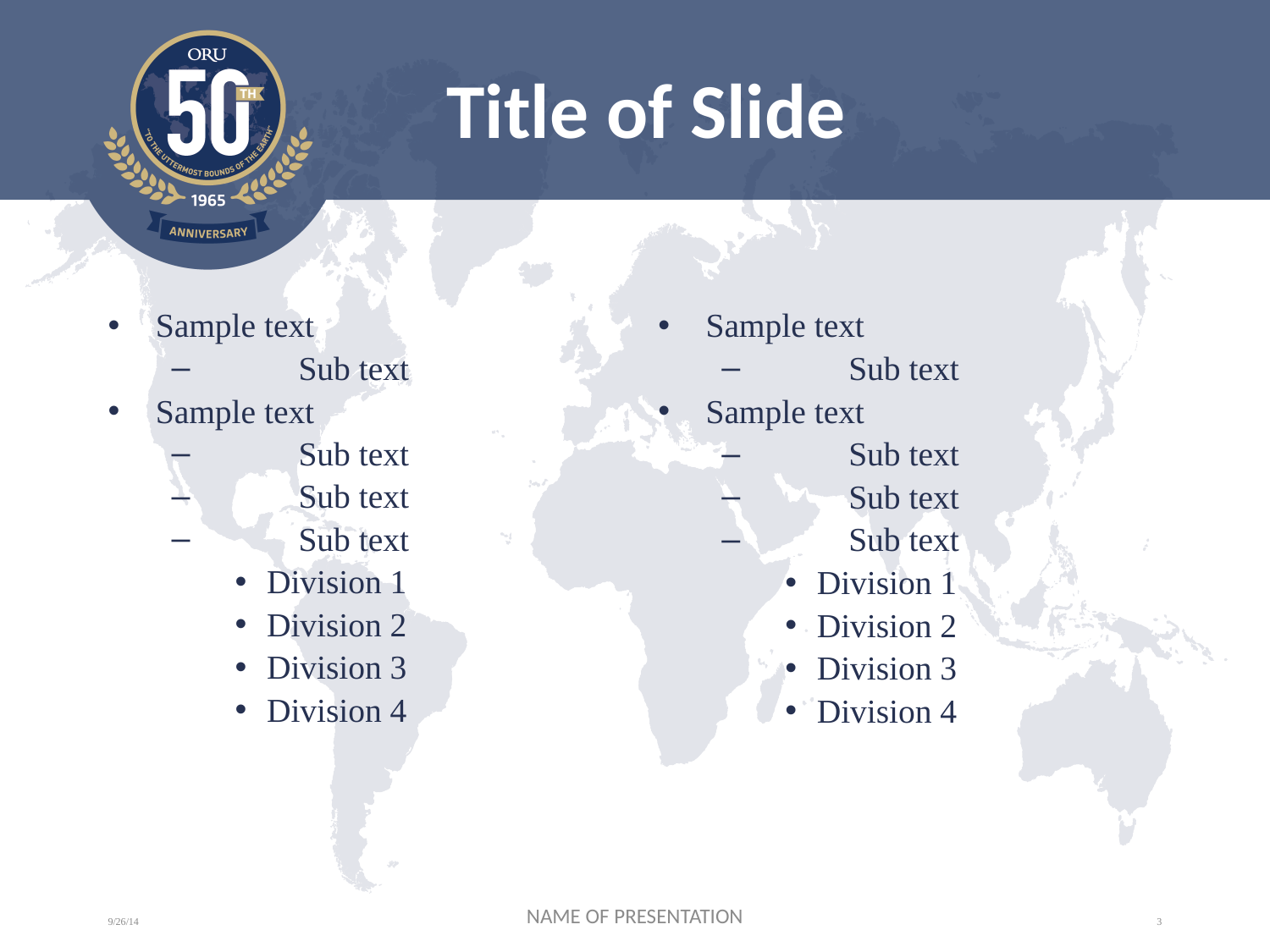

# Title of Slide
Sample text
	Sub text
Sample text
	Sub text
	Sub text
	Sub text
Division 1
Division 2
Division 3
Division 4

Sample text
	Sub text
Sample text
	Sub text
	Sub text
	Sub text
Division 1
Division 2
Division 3
Division 4

9/26/14
NAME OF PRESENTATION
3